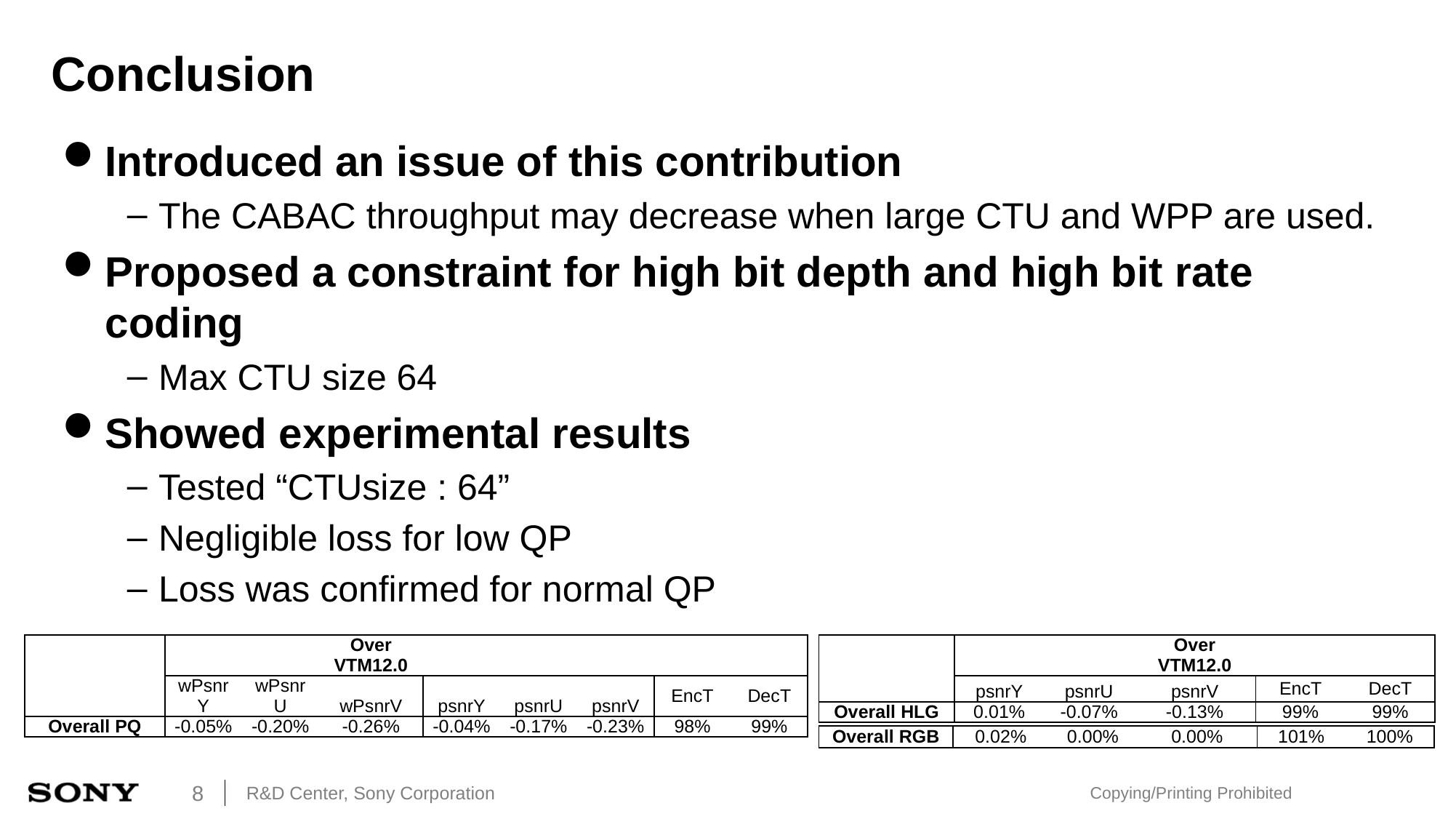

# Conclusion
Introduced an issue of this contribution
The CABAC throughput may decrease when large CTU and WPP are used.
Proposed a constraint for high bit depth and high bit rate coding
Max CTU size 64
Showed experimental results
Tested “CTUsize : 64”
Negligible loss for low QP
Loss was confirmed for normal QP
|  |  |  | Over VTM12.0 |  |  |  |  |  |
| --- | --- | --- | --- | --- | --- | --- | --- | --- |
|  | wPsnrY | wPsnrU | wPsnrV | psnrY | psnrU | psnrV | EncT | DecT |
| Overall PQ | -0.05% | -0.20% | -0.26% | -0.04% | -0.17% | -0.23% | 98% | 99% |
|  |  |  | Over VTM12.0 |  |  |
| --- | --- | --- | --- | --- | --- |
|  | psnrY | psnrU | psnrV | EncT | DecT |
| Overall HLG | 0.01% | -0.07% | -0.13% | 99% | 99% |
| Overall RGB | 0.02% | 0.00% | 0.00% | 101% | 100% |
| --- | --- | --- | --- | --- | --- |